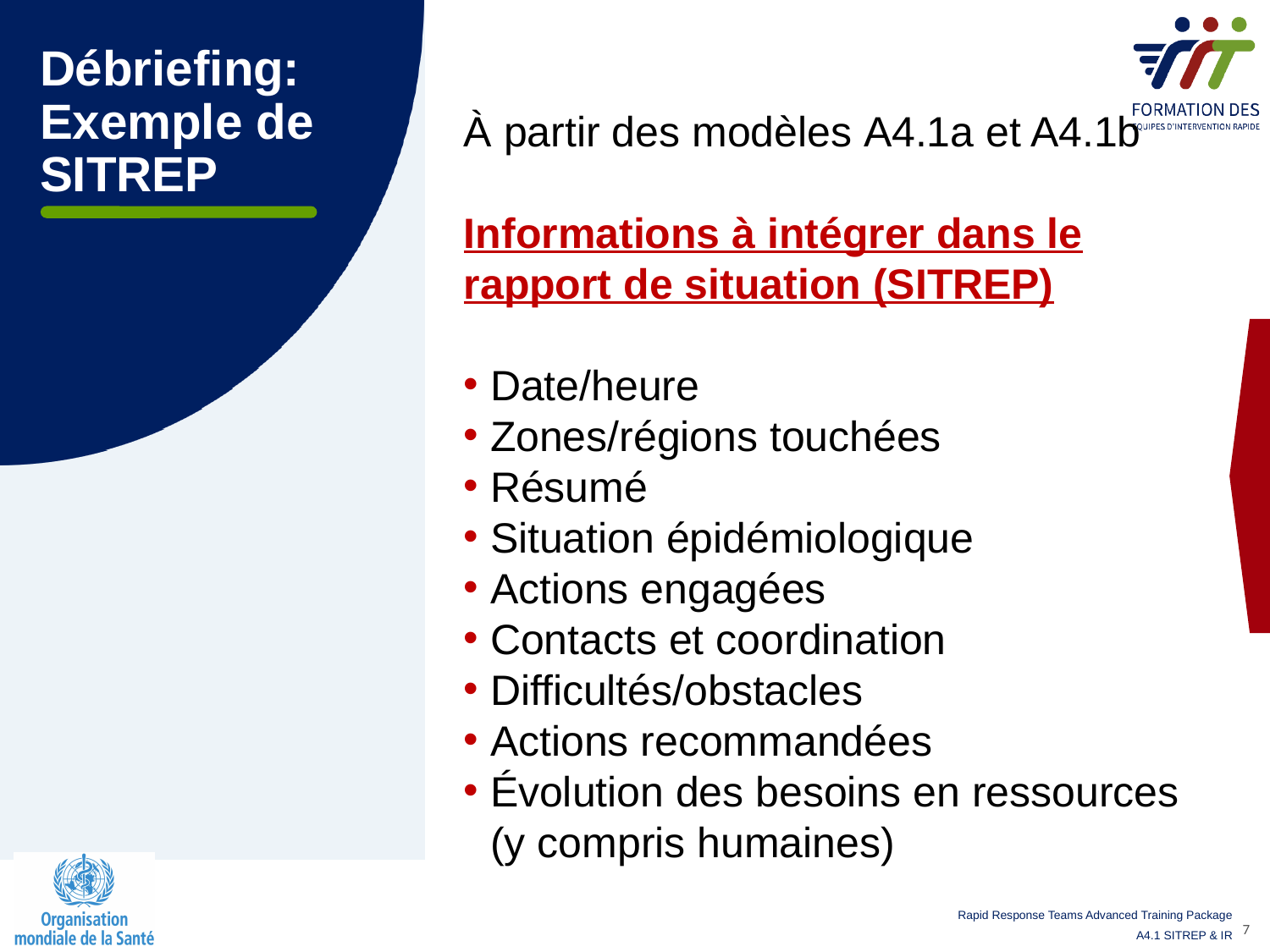

# Débriefing: Exemple de  SITREP
À partir des modèles A4.1a et A4.1b

Informations à intégrer dans le rapport de situation (SITREP)

Date/heure
Zones/régions touchées
Résumé
Situation épidémiologique
Actions engagées
Contacts et coordination
Difficultés/obstacles
Actions recommandées
Évolution des besoins en ressources (y compris humaines)
7